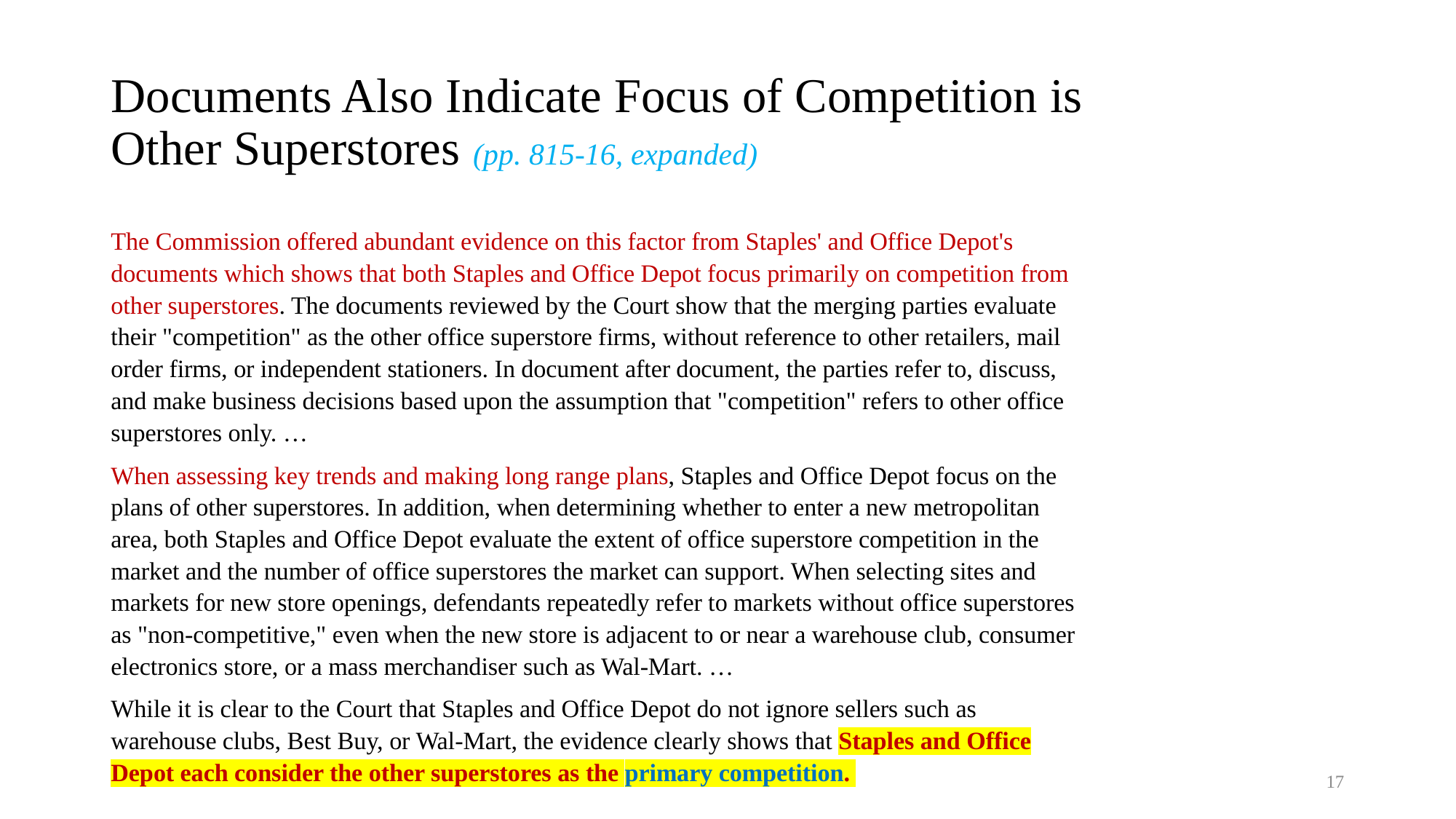

# Documents Also Indicate Focus of Competition is Other Superstores (pp. 815-16, expanded)
The Commission offered abundant evidence on this factor from Staples' and Office Depot's documents which shows that both Staples and Office Depot focus primarily on competition from other superstores. The documents reviewed by the Court show that the merging parties evaluate their "competition" as the other office superstore firms, without reference to other retailers, mail order firms, or independent stationers. In document after document, the parties refer to, discuss, and make business decisions based upon the assumption that "competition" refers to other office superstores only. …
When assessing key trends and making long range plans, Staples and Office Depot focus on the plans of other superstores. In addition, when determining whether to enter a new metropolitan area, both Staples and Office Depot evaluate the extent of office superstore competition in the market and the number of office superstores the market can support. When selecting sites and markets for new store openings, defendants repeatedly refer to markets without office superstores as "non-competitive," even when the new store is adjacent to or near a warehouse club, consumer electronics store, or a mass merchandiser such as Wal-Mart. …
While it is clear to the Court that Staples and Office Depot do not ignore sellers such as warehouse clubs, Best Buy, or Wal-Mart, the evidence clearly shows that Staples and Office Depot each consider the other superstores as the primary competition.

17